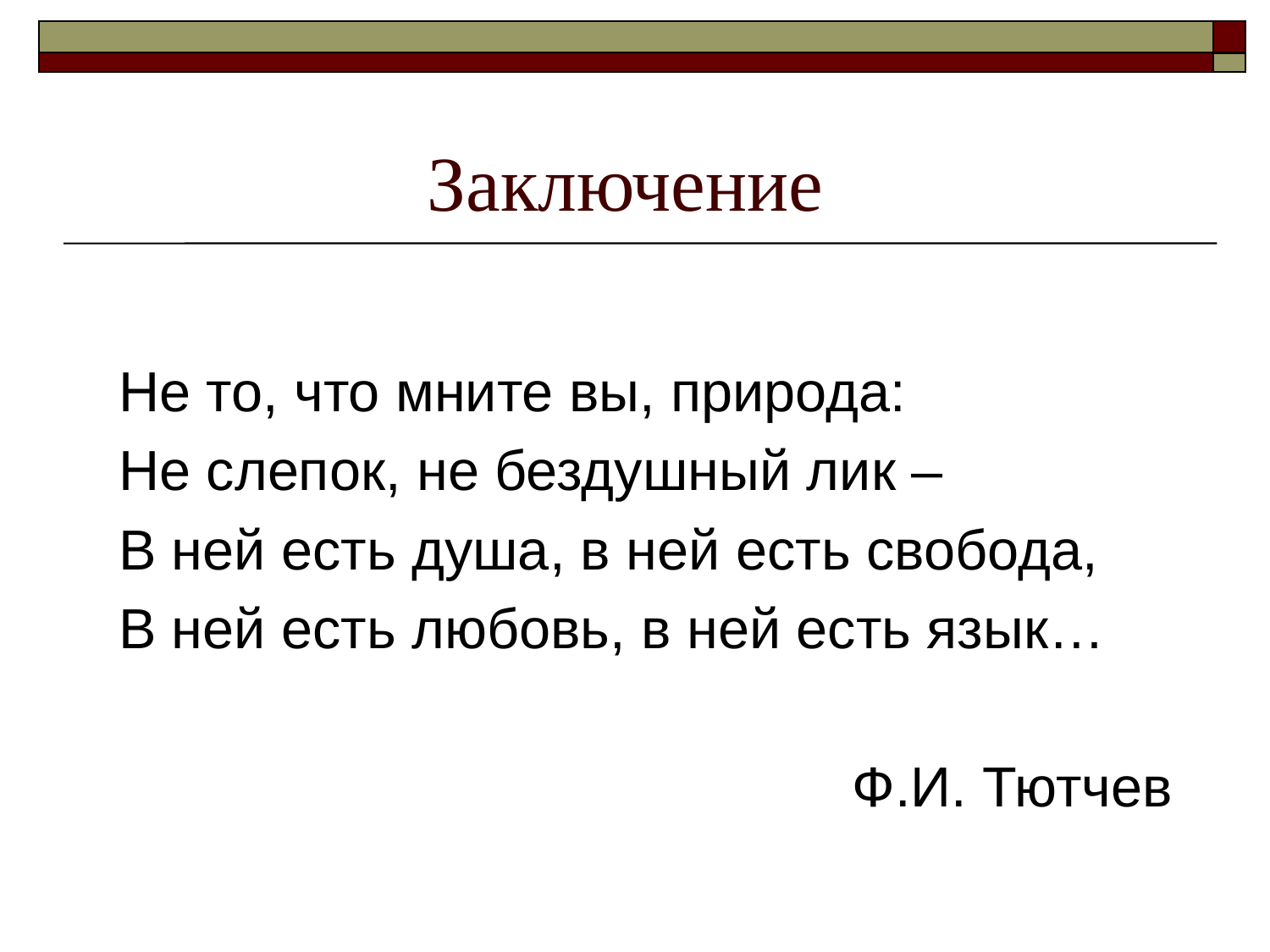

# Заключение
Не то, что мните вы, природа:
Не слепок, не бездушный лик –
В ней есть душа, в ней есть свобода,
В ней есть любовь, в ней есть язык…

Ф.И. Тютчев